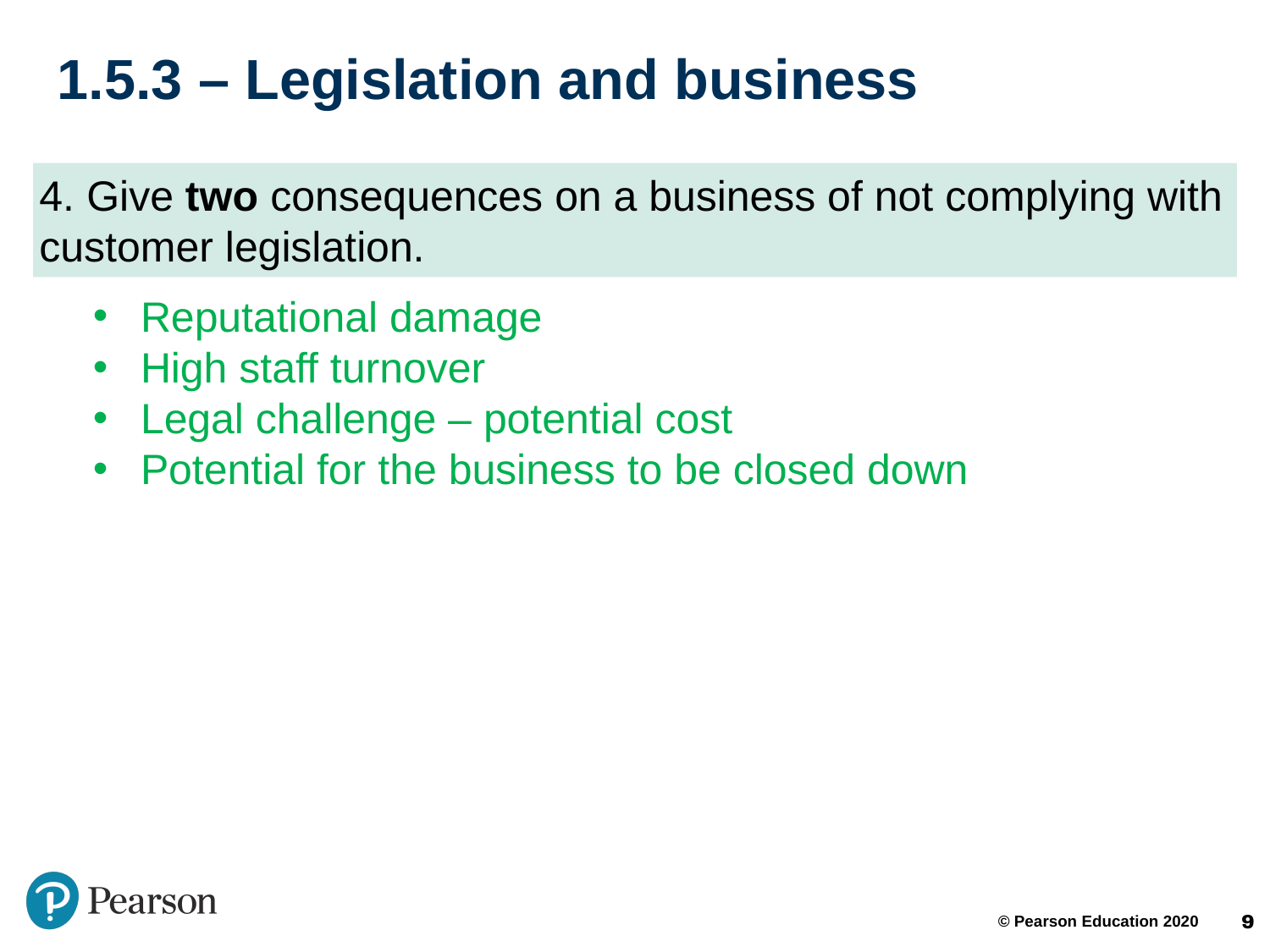

# 1.5.3 – Legislation and business
4. Give two consequences on a business of not complying with customer legislation.
Reputational damage
High staff turnover
Legal challenge – potential cost
Potential for the business to be closed down
9